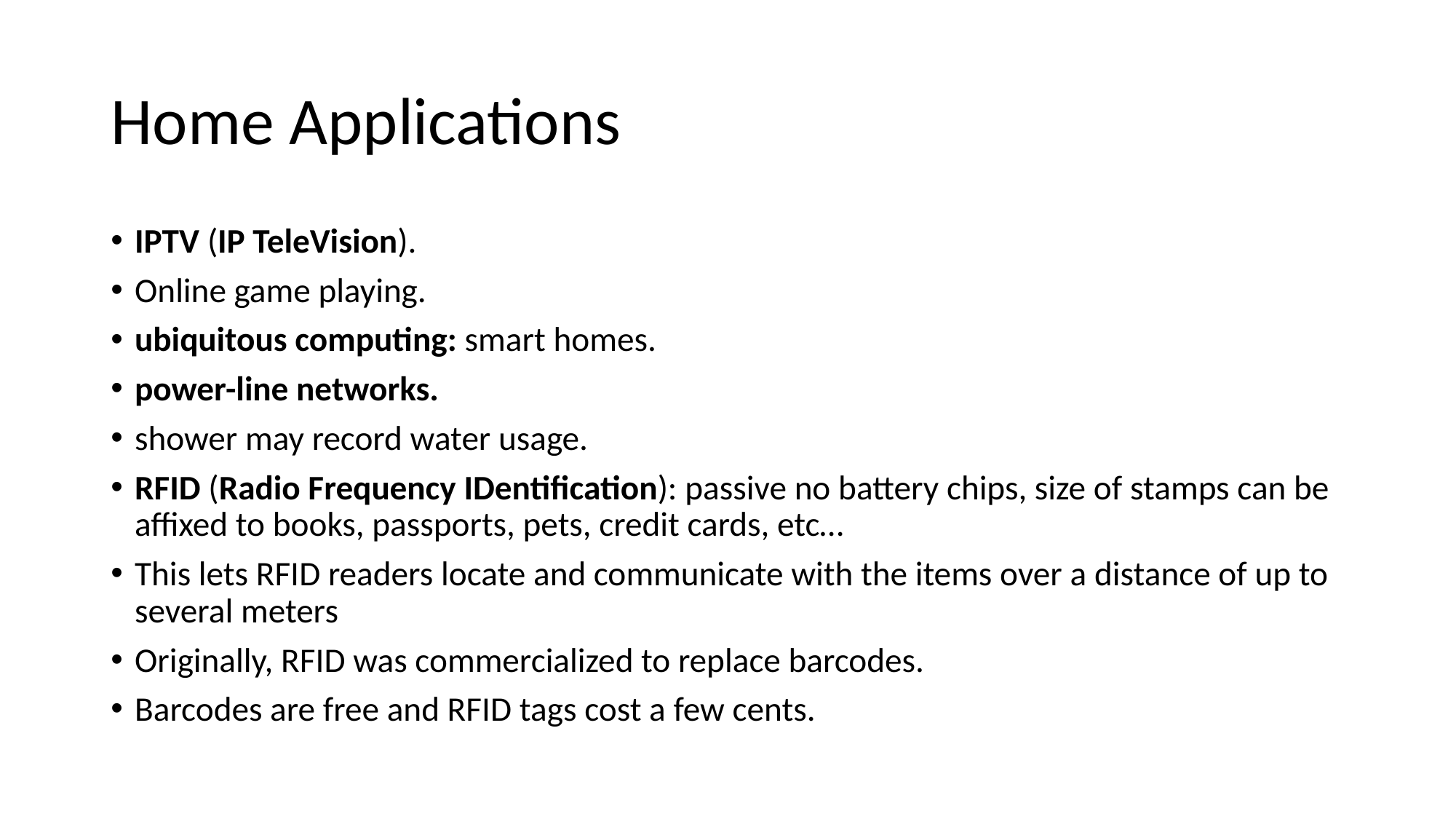

# Home Applications
IPTV (IP TeleVision).
Online game playing.
ubiquitous computing: smart homes.
power-line networks.
shower may record water usage.
RFID (Radio Frequency IDentification): passive no battery chips, size of stamps can be affixed to books, passports, pets, credit cards, etc…
This lets RFID readers locate and communicate with the items over a distance of up to several meters
Originally, RFID was commercialized to replace barcodes.
Barcodes are free and RFID tags cost a few cents.